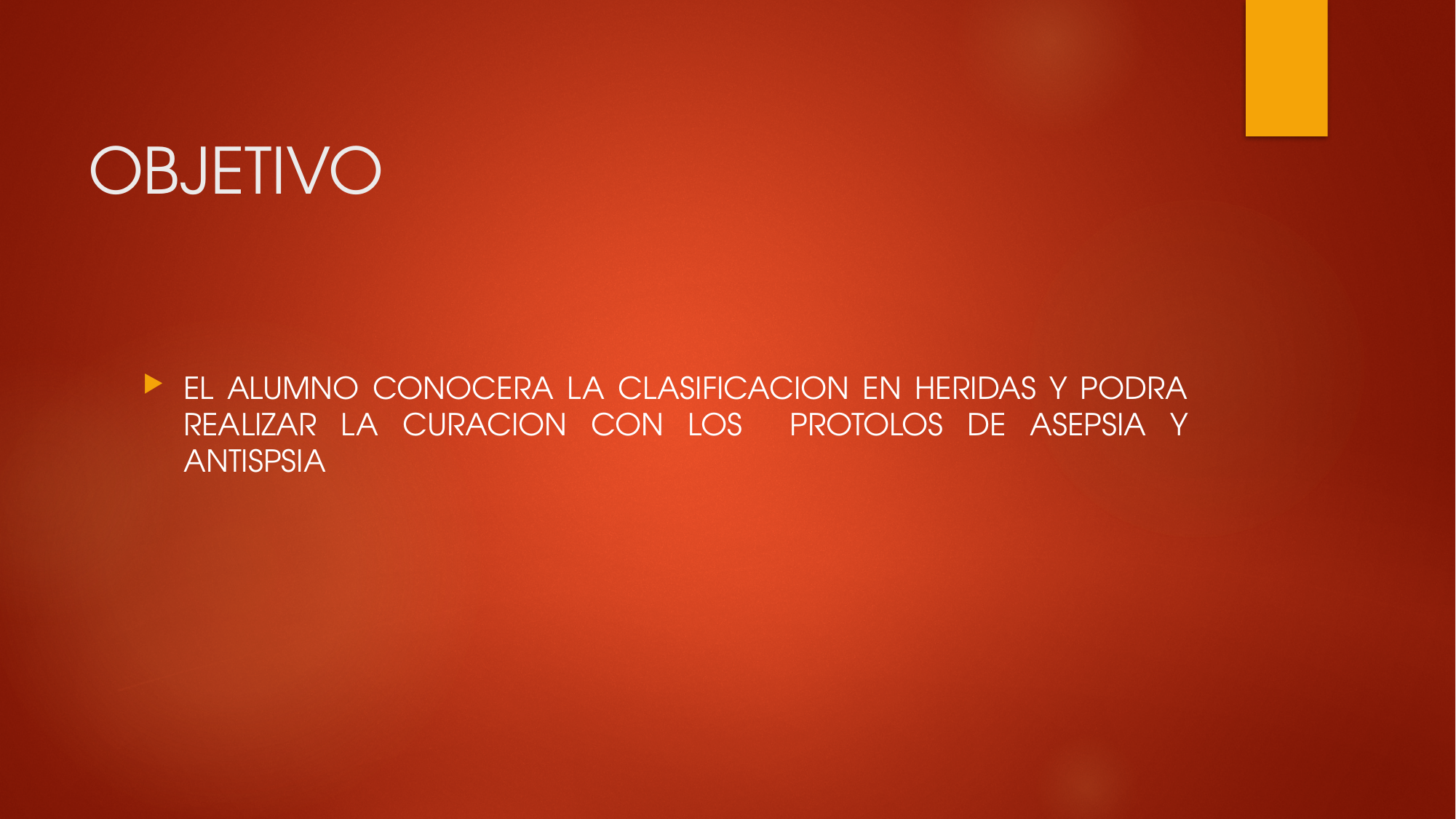

# OBJETIVO
EL ALUMNO CONOCERA LA CLASIFICACION EN HERIDAS Y PODRA REALIZAR LA CURACION CON LOS  PROTOLOS DE ASEPSIA Y ANTISPSIA